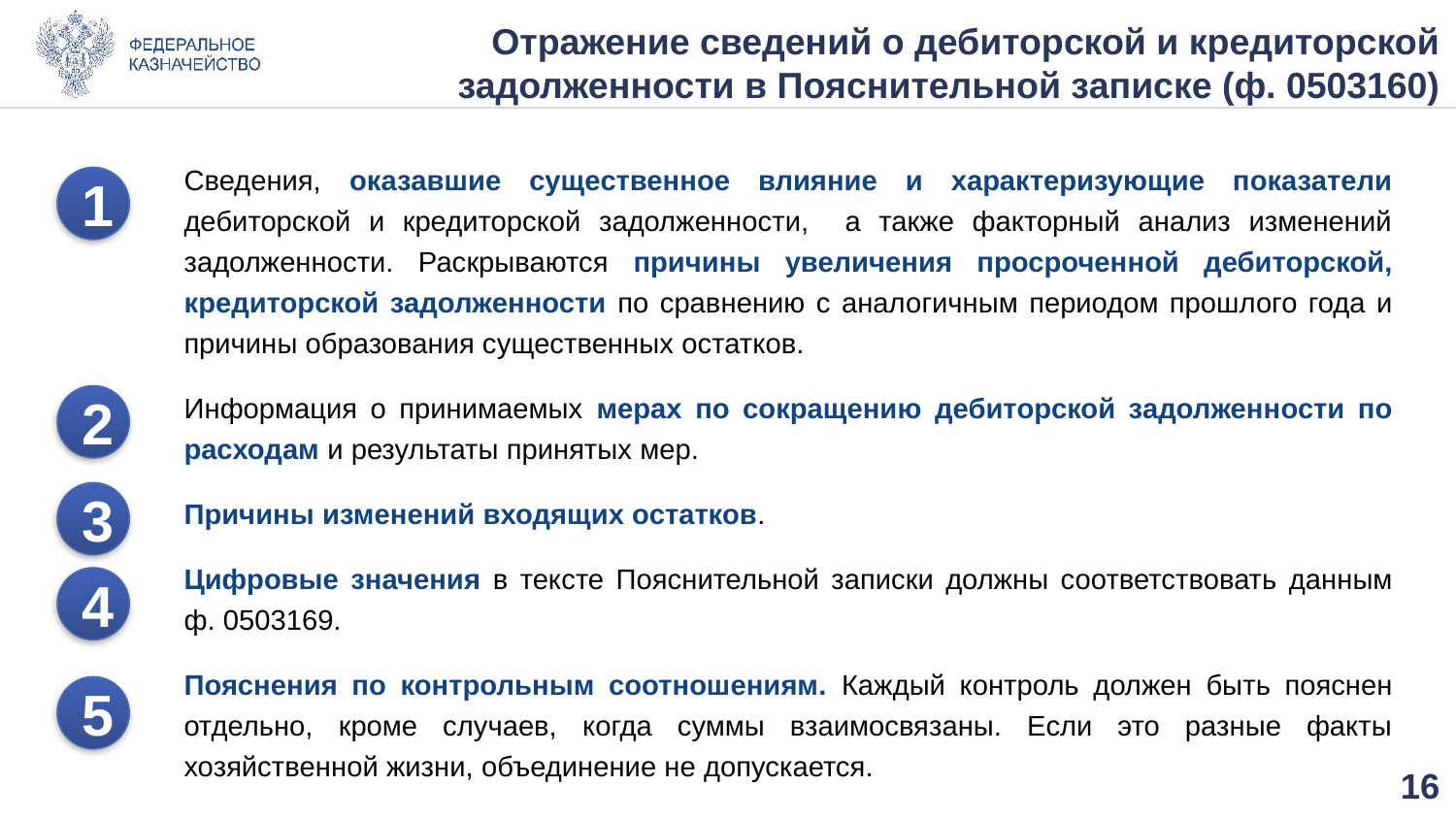

# Отражение сведений о дебиторской и кредиторской задолженности в Пояснительной записке (ф. 0503160)
Сведения, оказавшие существенное влияние и характеризующие показатели дебиторской и кредиторской задолженности,  а также факторный анализ изменений задолженности. Раскрываются причины увеличения просроченной дебиторской, кредиторской задолженности по сравнению с аналогичным периодом прошлого года и причины образования существенных остатков.
Информация о принимаемых мерах по сокращению дебиторской задолженности по расходам и результаты принятых мер.
Причины изменений входящих остатков.
Цифровые значения в тексте Пояснительной записки должны соответствовать данным ф. 0503169.
Пояснения по контрольным соотношениям. Каждый контроль должен быть пояснен отдельно, кроме случаев, когда суммы взаимосвязаны. Если это разные факты хозяйственной жизни, объединение не допускается.
1
2
3
4
5
16